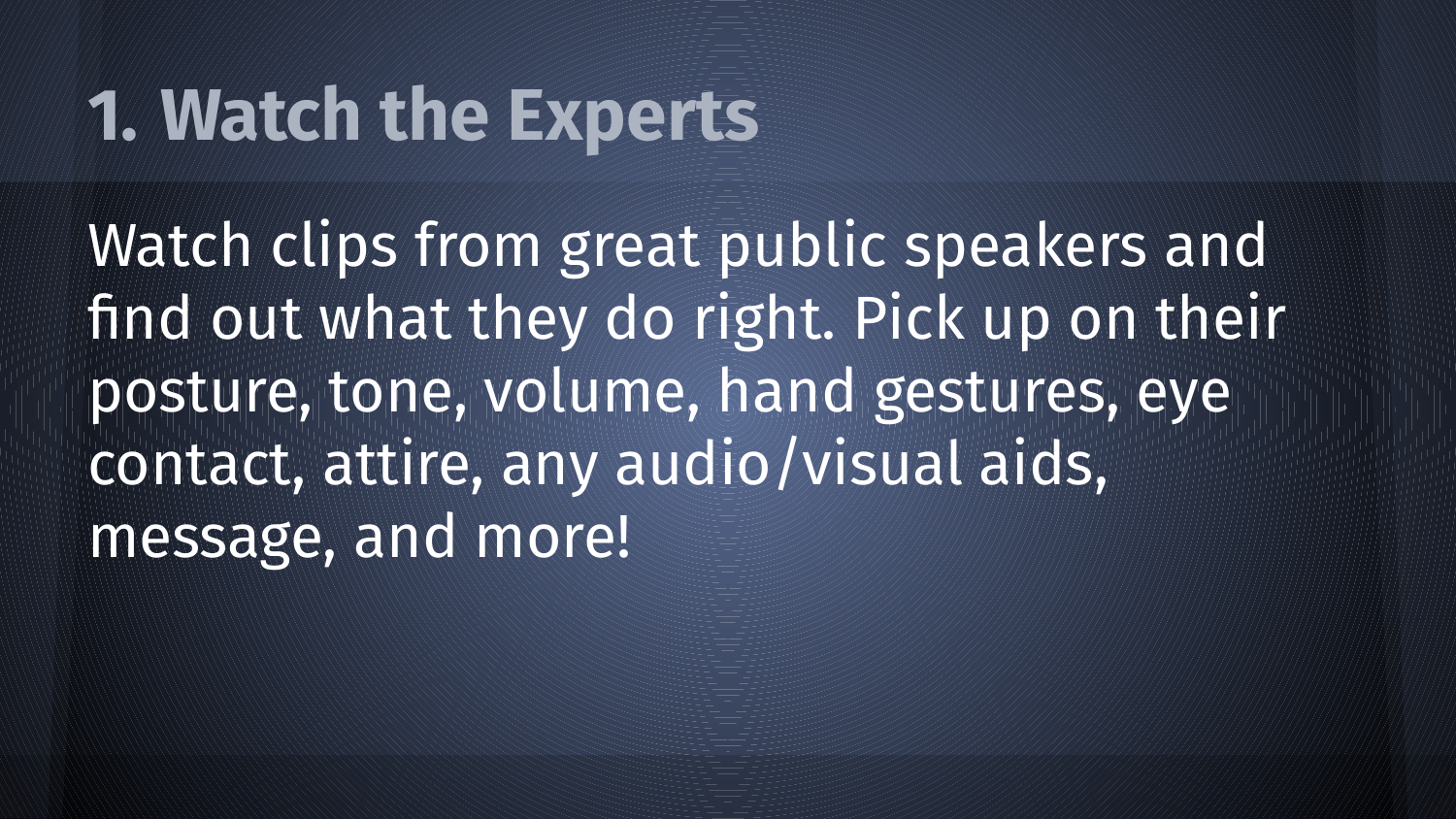

# Watch the Experts
Watch clips from great public speakers and find out what they do right. Pick up on their posture, tone, volume, hand gestures, eye contact, attire, any audio/visual aids, message, and more!